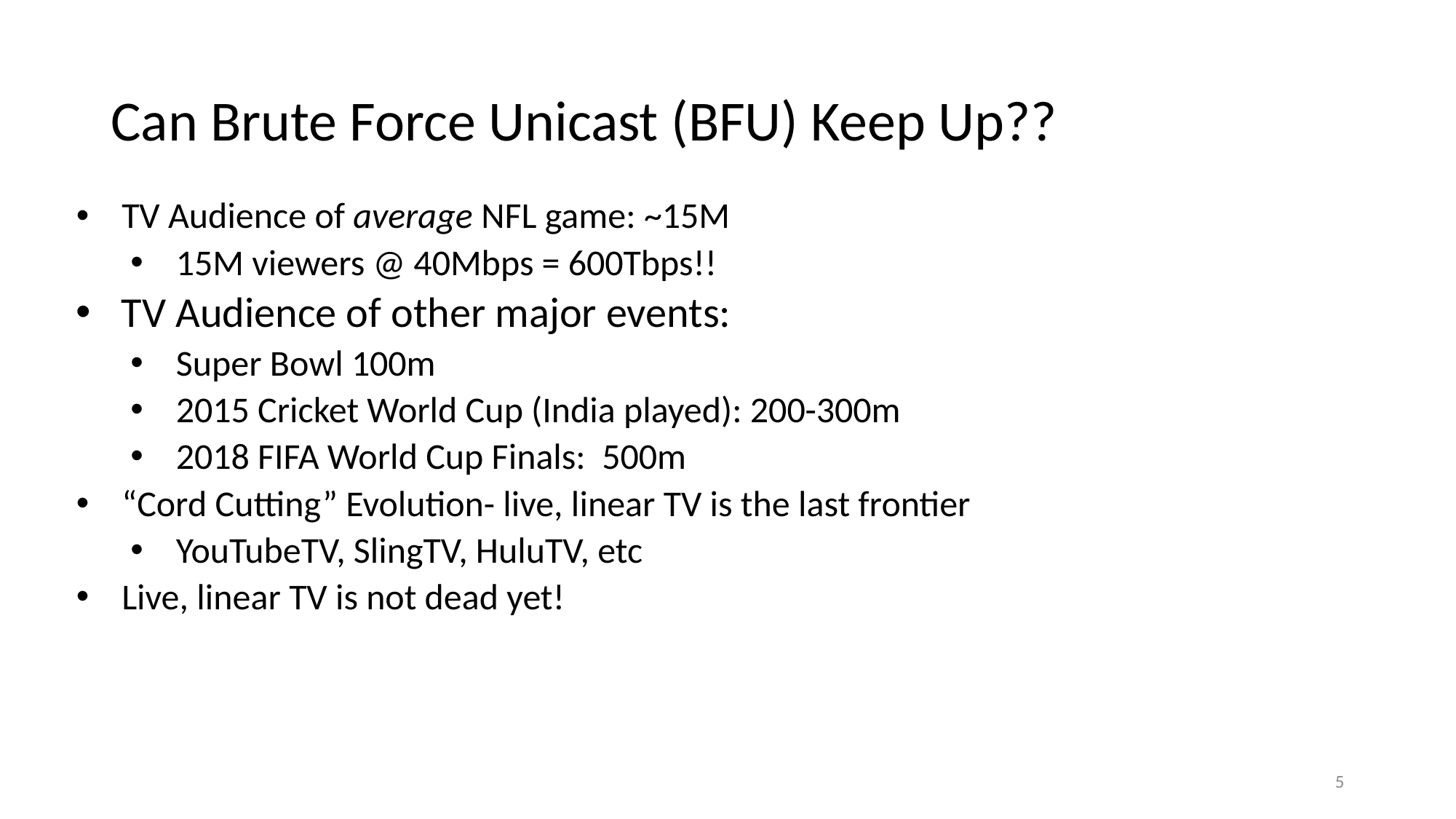

# Can Brute Force Unicast (BFU) Keep Up??
TV Audience of average NFL game: ~15M
15M viewers @ 40Mbps = 600Tbps!!
TV Audience of other major events:
Super Bowl 100m
2015 Cricket World Cup (India played): 200-300m
2018 FIFA World Cup Finals:  500m
“Cord Cutting” Evolution- live, linear TV is the last frontier
YouTubeTV, SlingTV, HuluTV, etc
Live, linear TV is not dead yet!

5